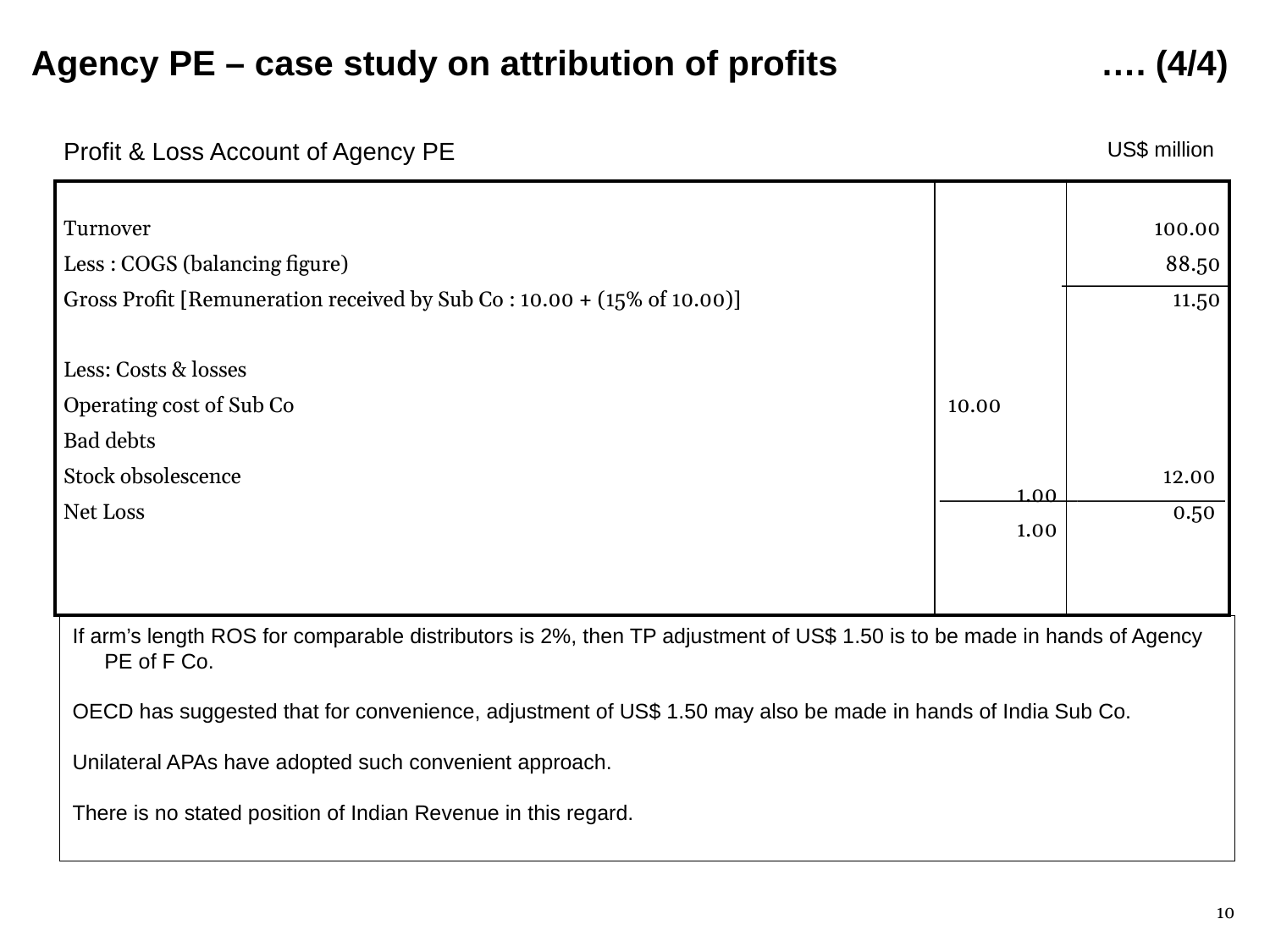

Agency PE – case study on attribution of profits                           …. (4/4)
US$ million
Profit & Loss Account of Agency PE
| Turnover Less : COGS (balancing figure) Gross Profit [Remuneration received by Sub Co : 10.00 + (15% of 10.00)] Less: Costs & losses Operating cost of Sub Co Bad debts Stock obsolescence Net Loss | 10.00 1.00 1.00 | 100.00 88.50 11.50 12.00 0.50 |
| --- | --- | --- |

If arm’s length ROS for comparable distributors is 2%, then TP adjustment of US$ 1.50 is to be made in hands of Agency PE of F Co.

OECD has suggested that for convenience, adjustment of US$ 1.50 may also be made in hands of India Sub Co.

Unilateral APAs have adopted such convenient approach.

There is no stated position of Indian Revenue in this regard.